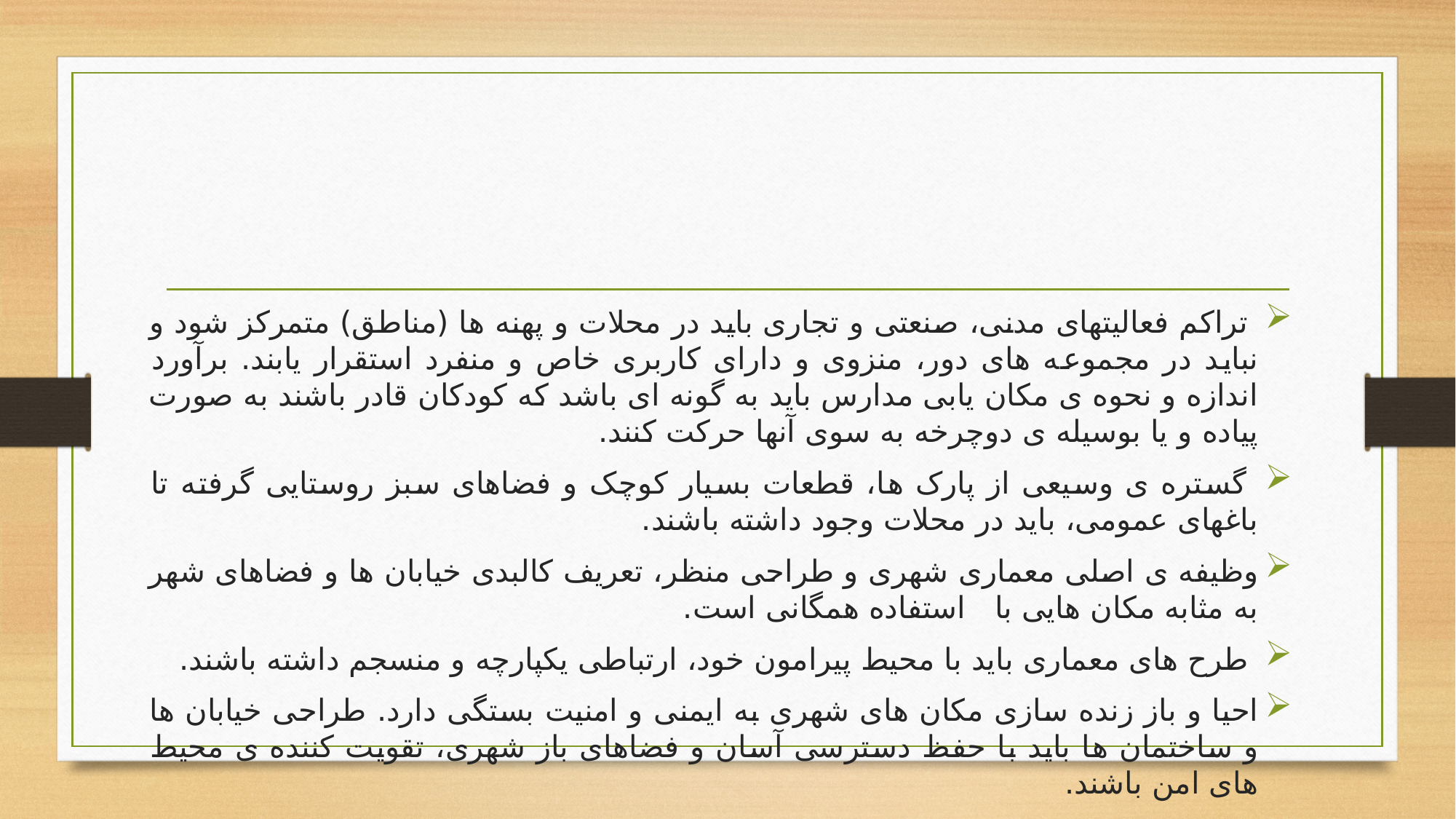

#
 تراکم فعالیتهای مدنی، صنعتی و تجاری باید در محلات و پهنه ها (مناطق) متمرکز شود و نباید در مجموعه های دور، منزوی و دارای کاربری خاص و منفرد استقرار یابند. برآورد اندازه و نحوه ی مکان یابی مدارس باید به گونه ای باشد که کودکان قادر باشند به صورت پیاده و یا بوسیله ی دوچرخه به سوی آنها حرکت کنند.
 گستره ی وسیعی از پارک ها، قطعات بسیار کوچک و فضاهای سبز روستایی گرفته تا باغهای عمومی، باید در محلات وجود داشته باشند.
وظیفه ی اصلی معماری شهری و طراحی منظر، تعریف کالبدی خیابان ها و فضاهای شهر به مثابه مکان هایی با   استفاده همگانی است.
 طرح های معماری باید با محیط پیرامون خود، ارتباطی یکپارچه و منسجم داشته باشند.
احیا و باز زنده سازی مکان های شهری به ایمنی و امنیت بستگی دارد. طراحی خیابان ها و ساختمان ها باید با حفظ دسترسی آسان و فضاهای باز شهری، تقویت کننده ی محیط های امن باشند.